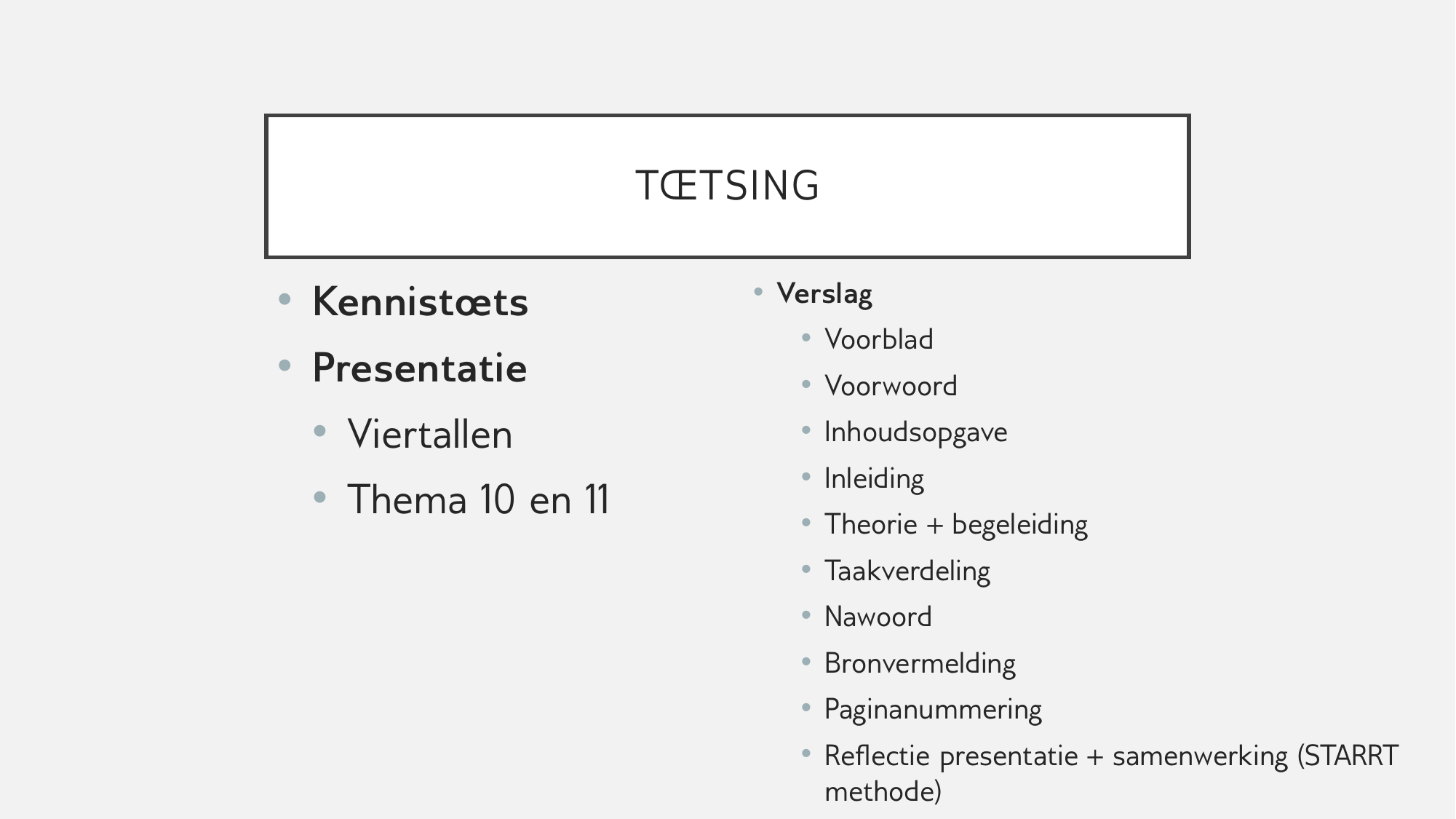

# Toetsing
Verslag
Voorblad
Voorwoord
Inhoudsopgave
Inleiding
Theorie + begeleiding
Taakverdeling
Nawoord
Bronvermelding
Paginanummering
Reflectie presentatie + samenwerking (STARRT methode)

Kennistoets
Presentatie
Viertallen
Thema 10 en 11